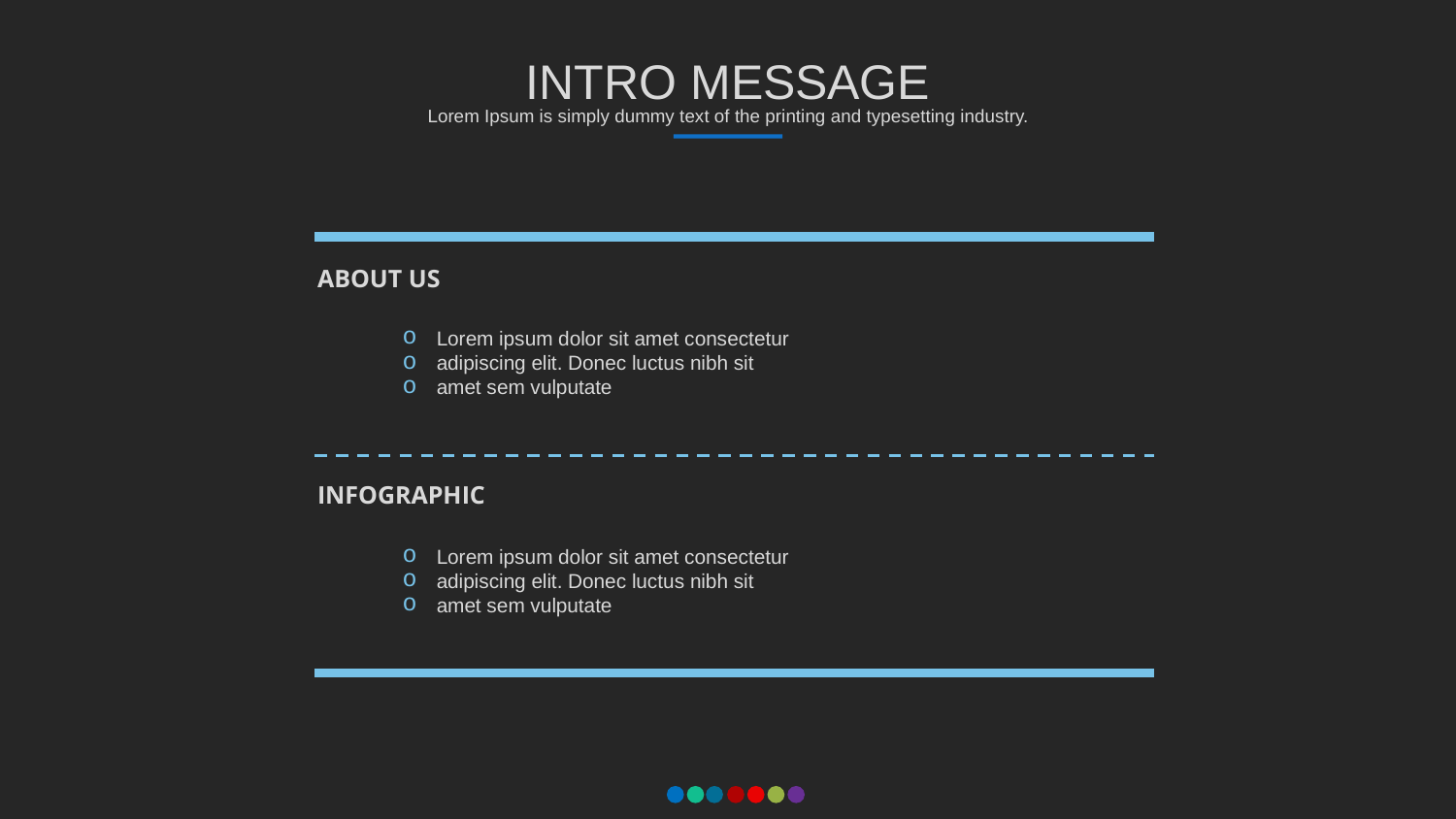

INTRO MESSAGE

Lorem Ipsum is simply dummy text of the printing and typesetting industry.
ABOUT US
Lorem ipsum dolor sit amet consectetur
adipiscing elit. Donec luctus nibh sit
amet sem vulputate
INFOGRAPHIC
Lorem ipsum dolor sit amet consectetur
adipiscing elit. Donec luctus nibh sit
amet sem vulputate